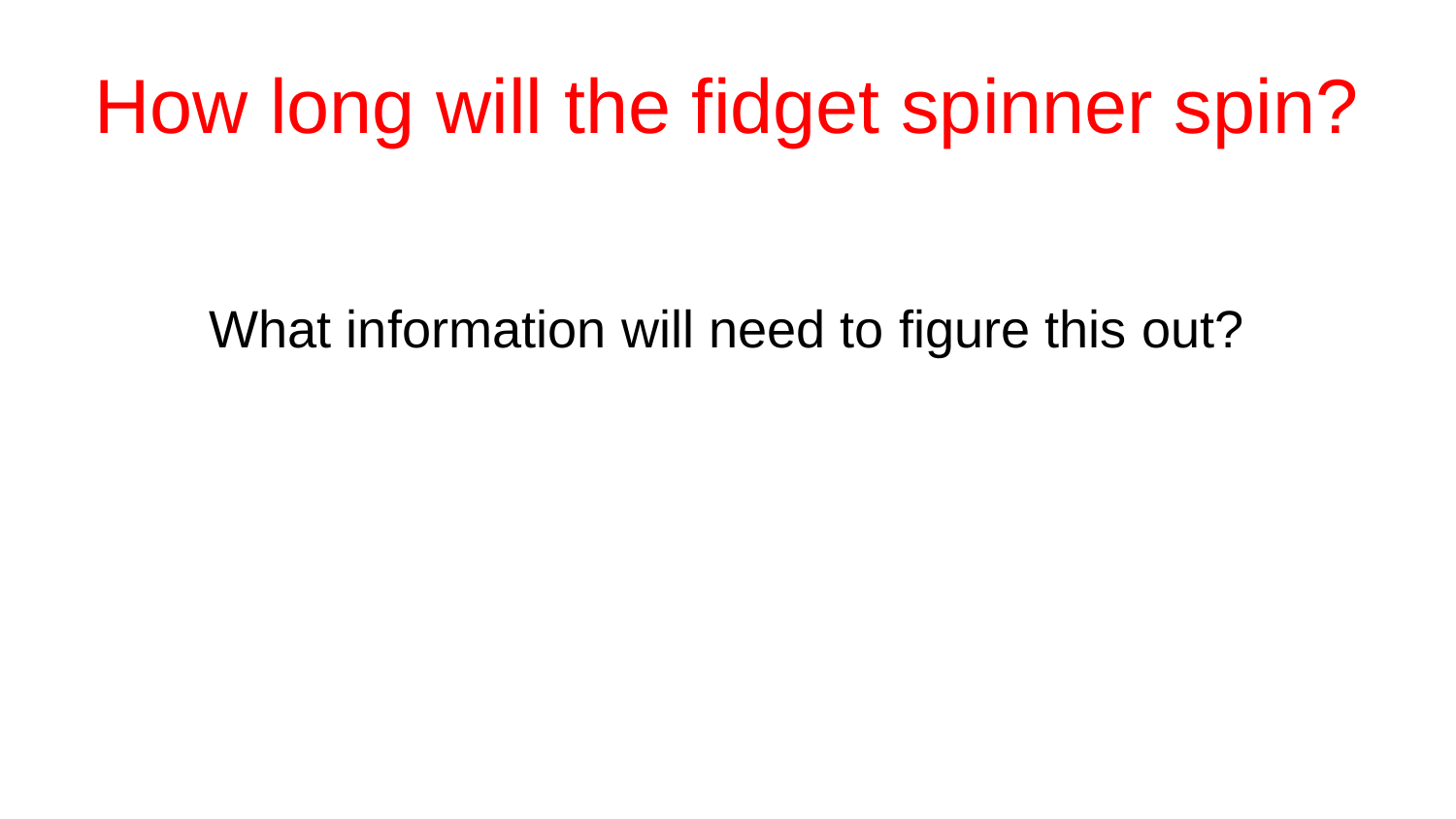

How long will the fidget spinner spin?
What information will need to figure this out?